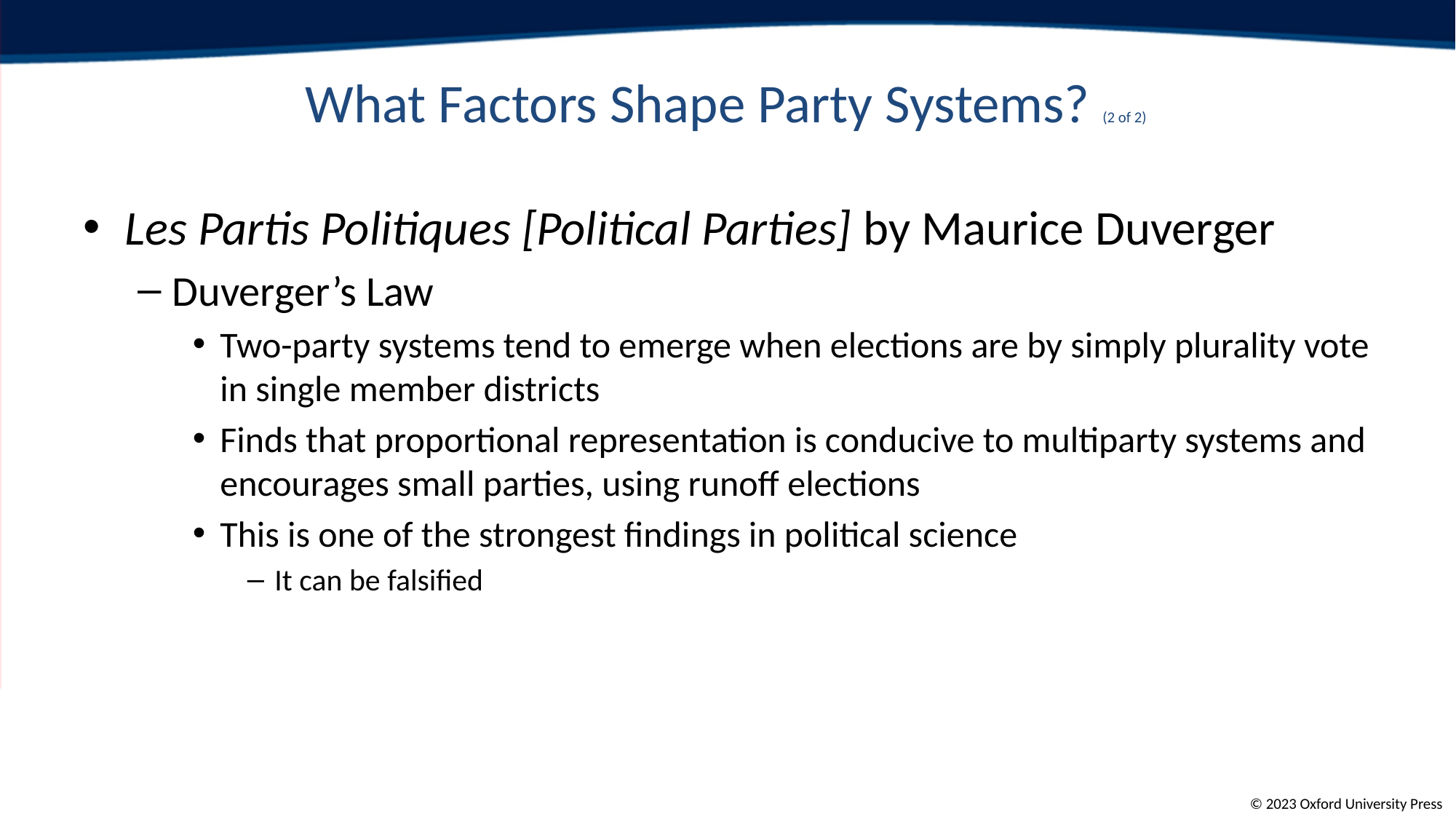

# What Factors Shape Party Systems? (2 of 2)
Les Partis Politiques [Political Parties] by Maurice Duverger
Duverger’s Law
Two-party systems tend to emerge when elections are by simply plurality vote in single member districts
Finds that proportional representation is conducive to multiparty systems and encourages small parties, using runoff elections
This is one of the strongest findings in political science
It can be falsified